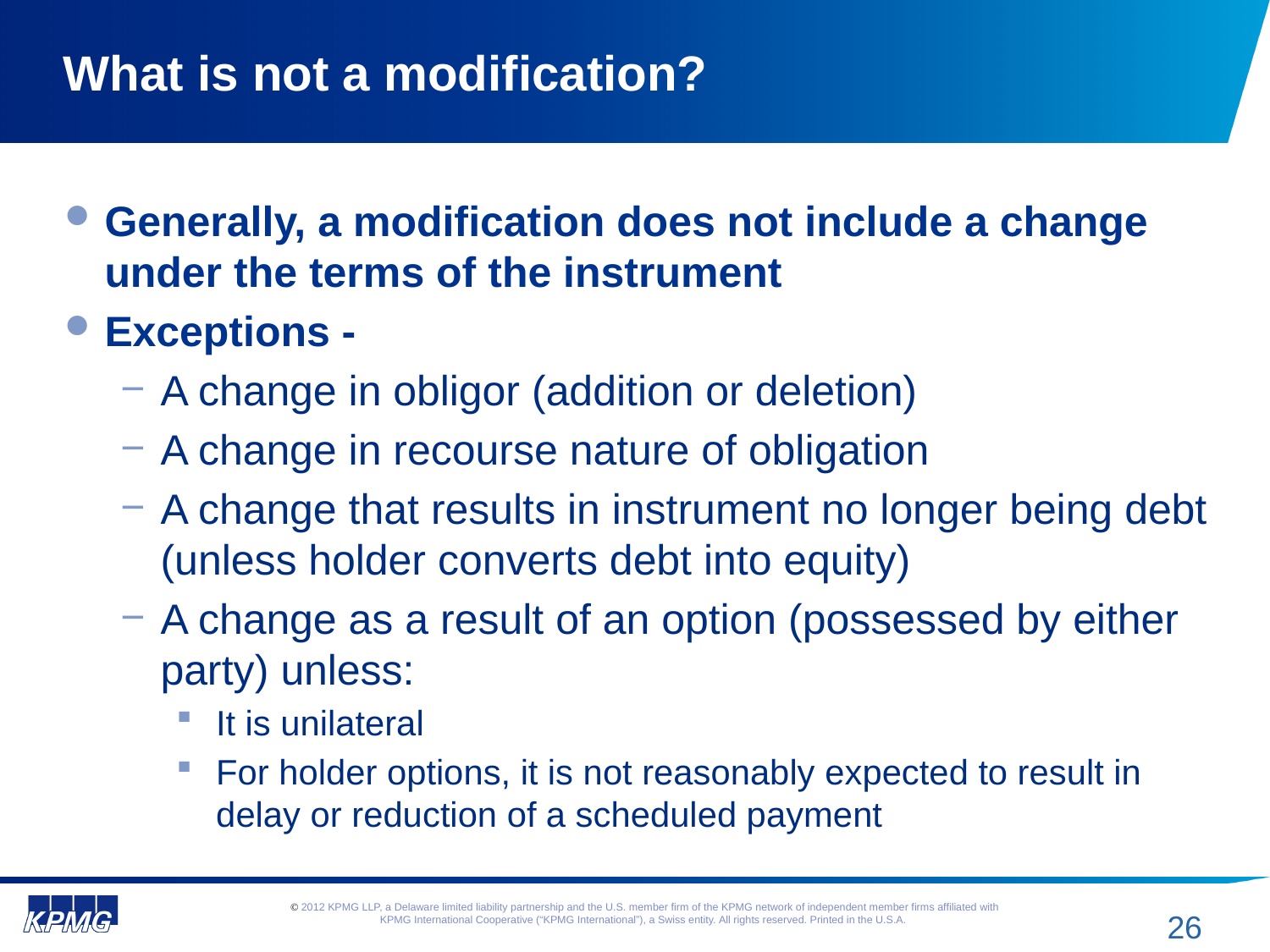

# What is not a modification?
Generally, a modification does not include a change under the terms of the instrument
Exceptions -
A change in obligor (addition or deletion)
A change in recourse nature of obligation
A change that results in instrument no longer being debt (unless holder converts debt into equity)
A change as a result of an option (possessed by either party) unless:
It is unilateral
For holder options, it is not reasonably expected to result in delay or reduction of a scheduled payment
26